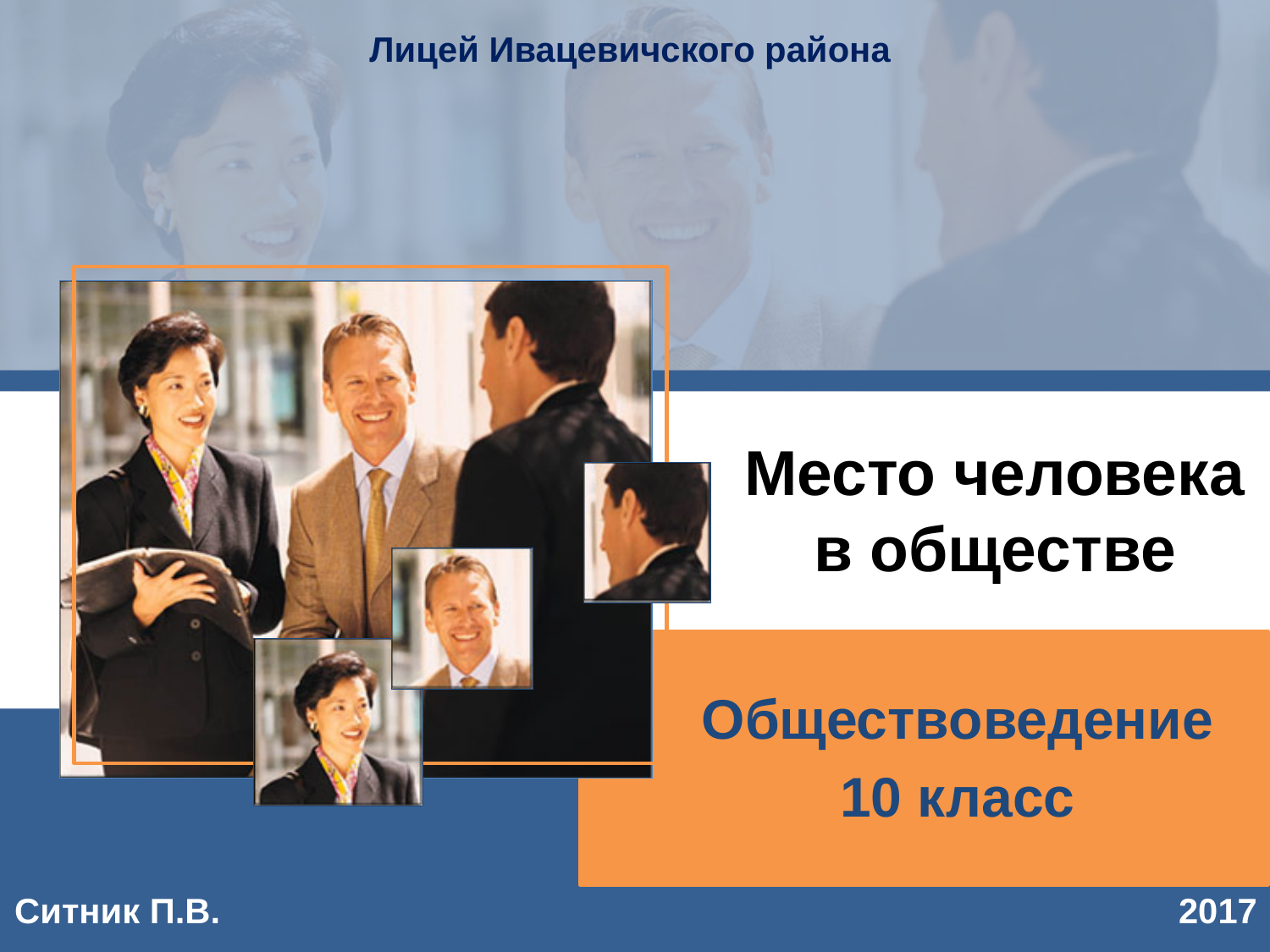

Лицей Ивацевичского района
# Место человека в обществе
Обществоведение
10 класс
2017
Ситник П.В.